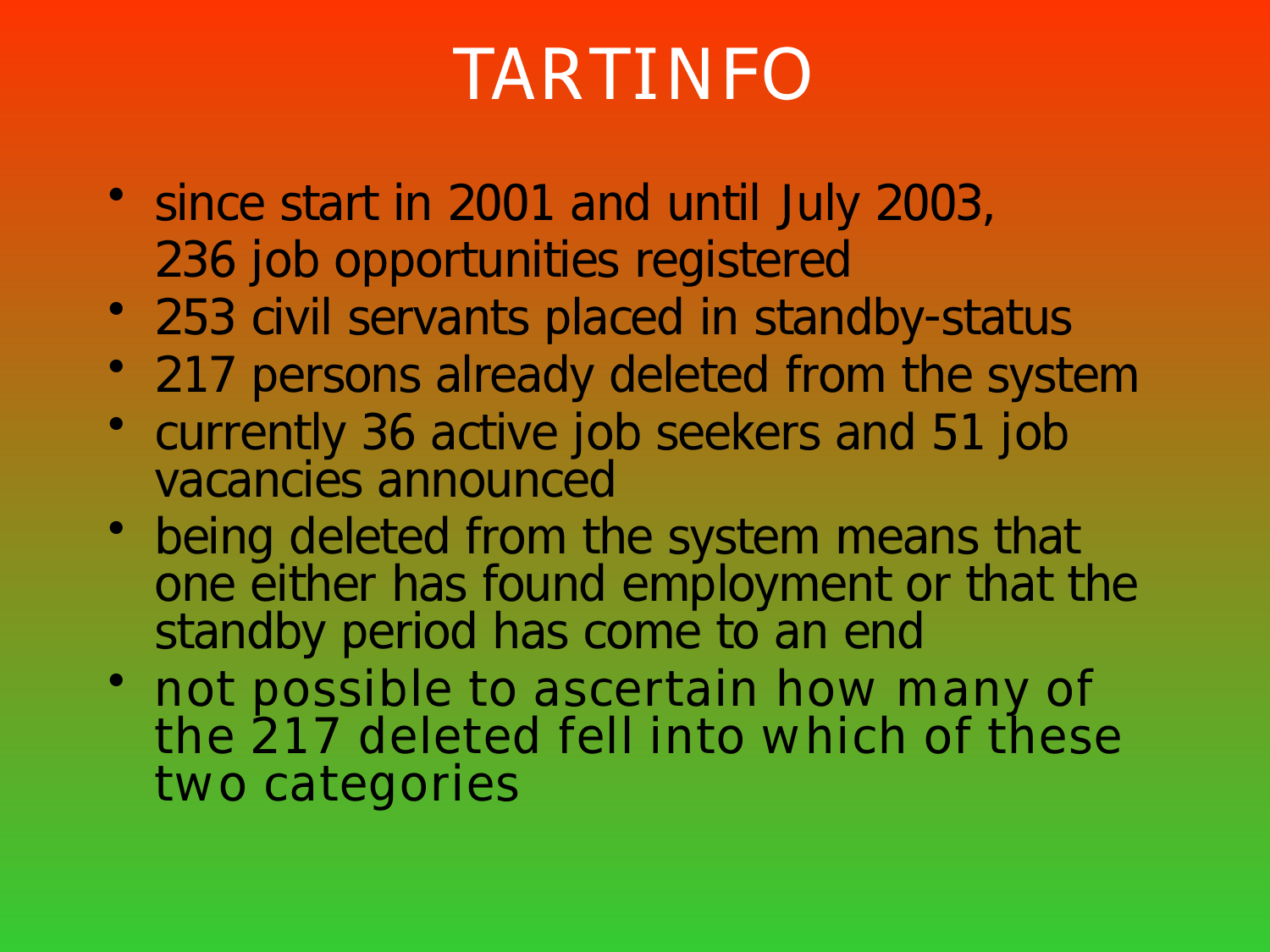

# TARTINFO
since start in 2001 and until July 2003,
	236 job opportunities registered
253 civil servants placed in standby-status
217 persons already deleted from the system
currently 36 active job seekers and 51 job vacancies announced
being deleted from the system means that one either has found employment or that the standby period has come to an end
not possible to ascertain how many of the 217 deleted fell into which of these two categories